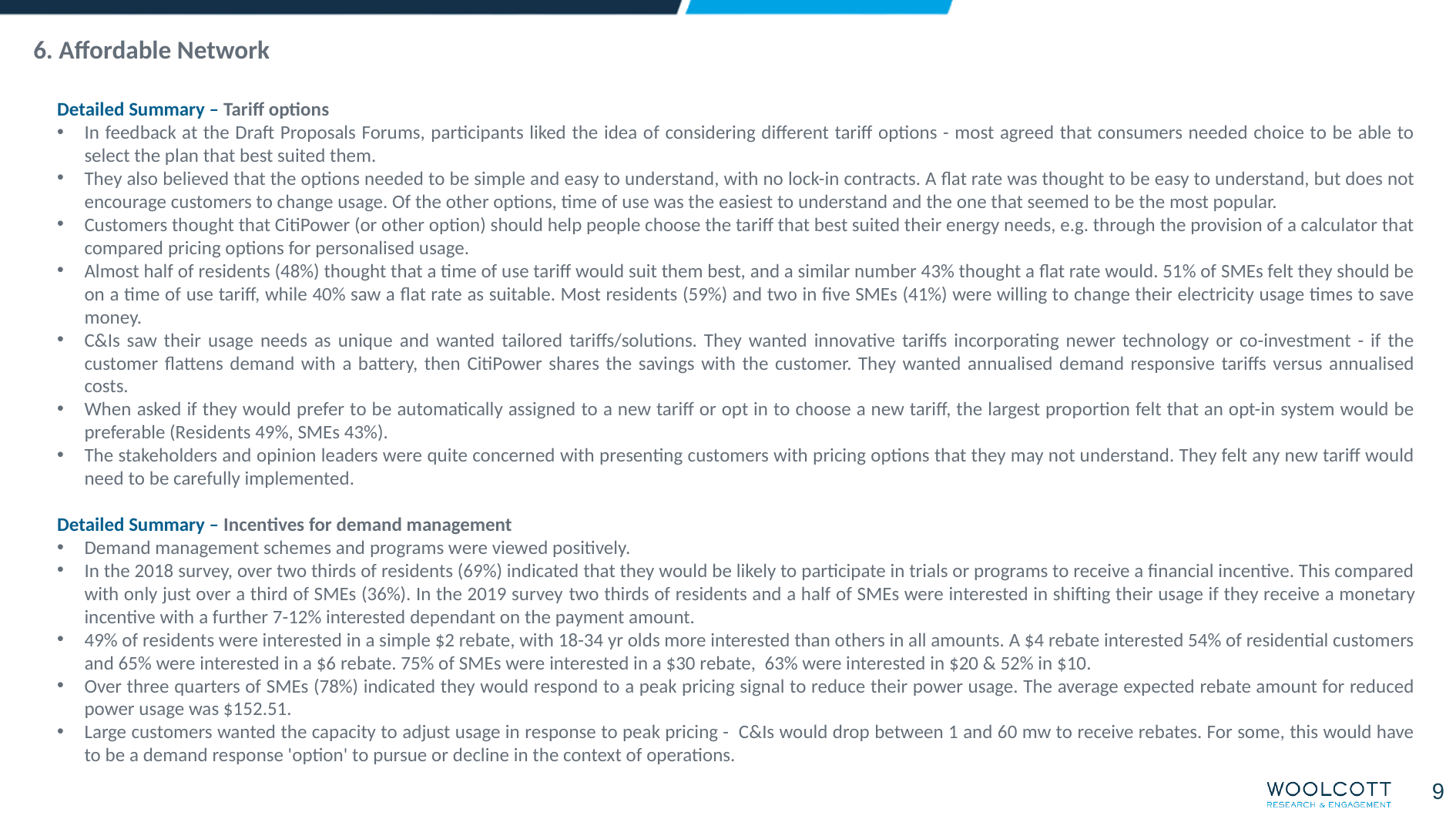

6. Affordable Network
Detailed Summary – Tariff options
In feedback at the Draft Proposals Forums, participants liked the idea of considering different tariff options - most agreed that consumers needed choice to be able to select the plan that best suited them.
They also believed that the options needed to be simple and easy to understand, with no lock-in contracts. A flat rate was thought to be easy to understand, but does not encourage customers to change usage. Of the other options, time of use was the easiest to understand and the one that seemed to be the most popular.
Customers thought that CitiPower (or other option) should help people choose the tariff that best suited their energy needs, e.g. through the provision of a calculator that compared pricing options for personalised usage.
Almost half of residents (48%) thought that a time of use tariff would suit them best, and a similar number 43% thought a flat rate would. 51% of SMEs felt they should be on a time of use tariff, while 40% saw a flat rate as suitable. Most residents (59%) and two in five SMEs (41%) were willing to change their electricity usage times to save money.
C&Is saw their usage needs as unique and wanted tailored tariffs/solutions. They wanted innovative tariffs incorporating newer technology or co-investment - if the customer flattens demand with a battery, then CitiPower shares the savings with the customer. They wanted annualised demand responsive tariffs versus annualised costs.
When asked if they would prefer to be automatically assigned to a new tariff or opt in to choose a new tariff, the largest proportion felt that an opt-in system would be preferable (Residents 49%, SMEs 43%).
The stakeholders and opinion leaders were quite concerned with presenting customers with pricing options that they may not understand. They felt any new tariff would need to be carefully implemented.

Detailed Summary – Incentives for demand management
Demand management schemes and programs were viewed positively.
In the 2018 survey, over two thirds of residents (69%) indicated that they would be likely to participate in trials or programs to receive a financial incentive. This compared with only just over a third of SMEs (36%). In the 2019 survey two thirds of residents and a half of SMEs were interested in shifting their usage if they receive a monetary incentive with a further 7-12% interested dependant on the payment amount.
49% of residents were interested in a simple $2 rebate, with 18-34 yr olds more interested than others in all amounts. A $4 rebate interested 54% of residential customers and 65% were interested in a $6 rebate. 75% of SMEs were interested in a $30 rebate,  63% were interested in $20 & 52% in $10.
Over three quarters of SMEs (78%) indicated they would respond to a peak pricing signal to reduce their power usage. The average expected rebate amount for reduced power usage was $152.51.
Large customers wanted the capacity to adjust usage in response to peak pricing -  C&Is would drop between 1 and 60 mw to receive rebates. For some, this would have to be a demand response 'option' to pursue or decline in the context of operations.